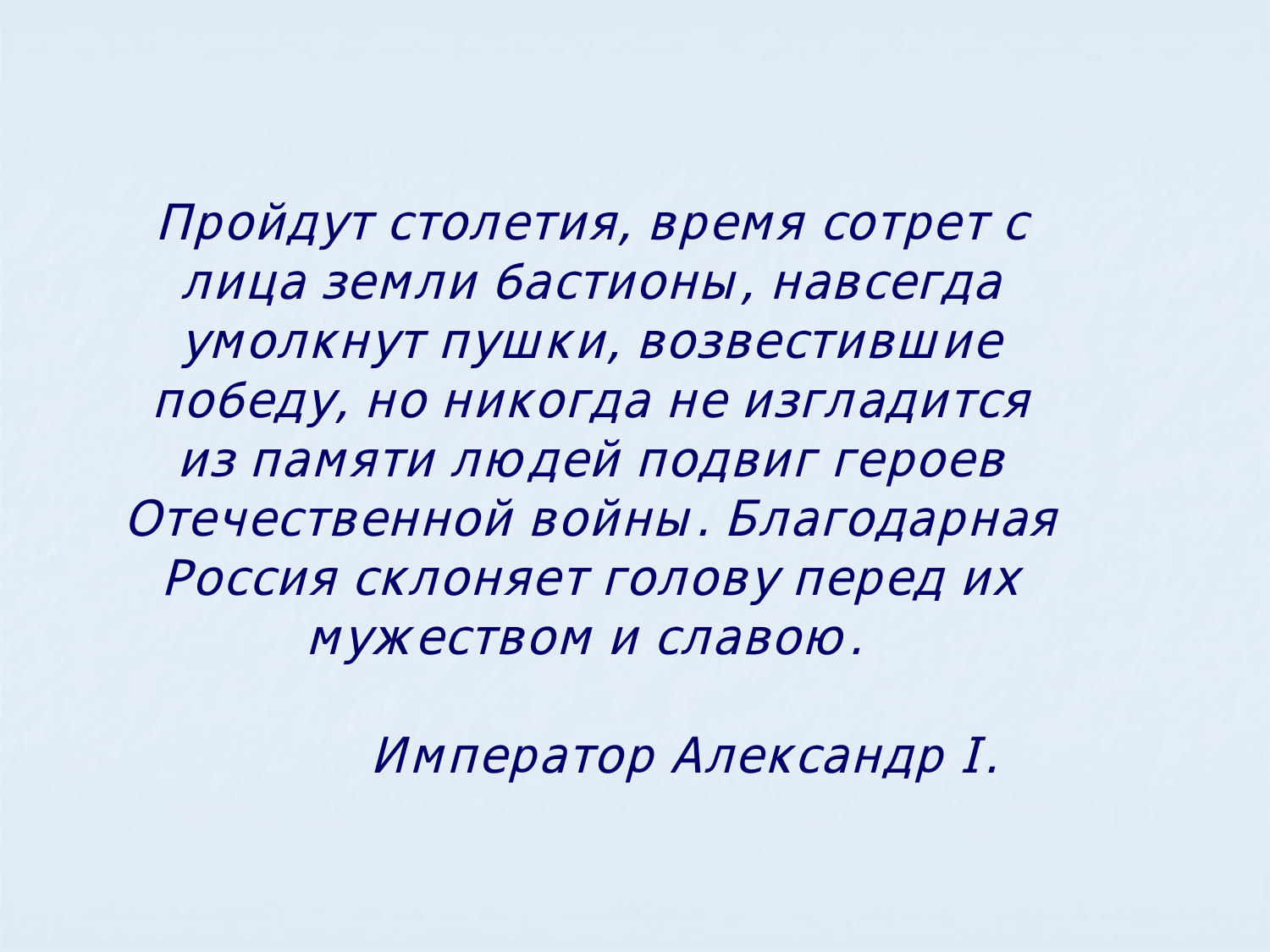

Пройдут столетия, время сотрет с лица земли бастионы, навсегда умолкнут пушки, возвестившие победу, но никогда не изгладится из памяти людей подвиг героев Отечественной войны. Благодарная Россия склоняет голову перед их мужеством и славою.
                                                                              Император Александр I.